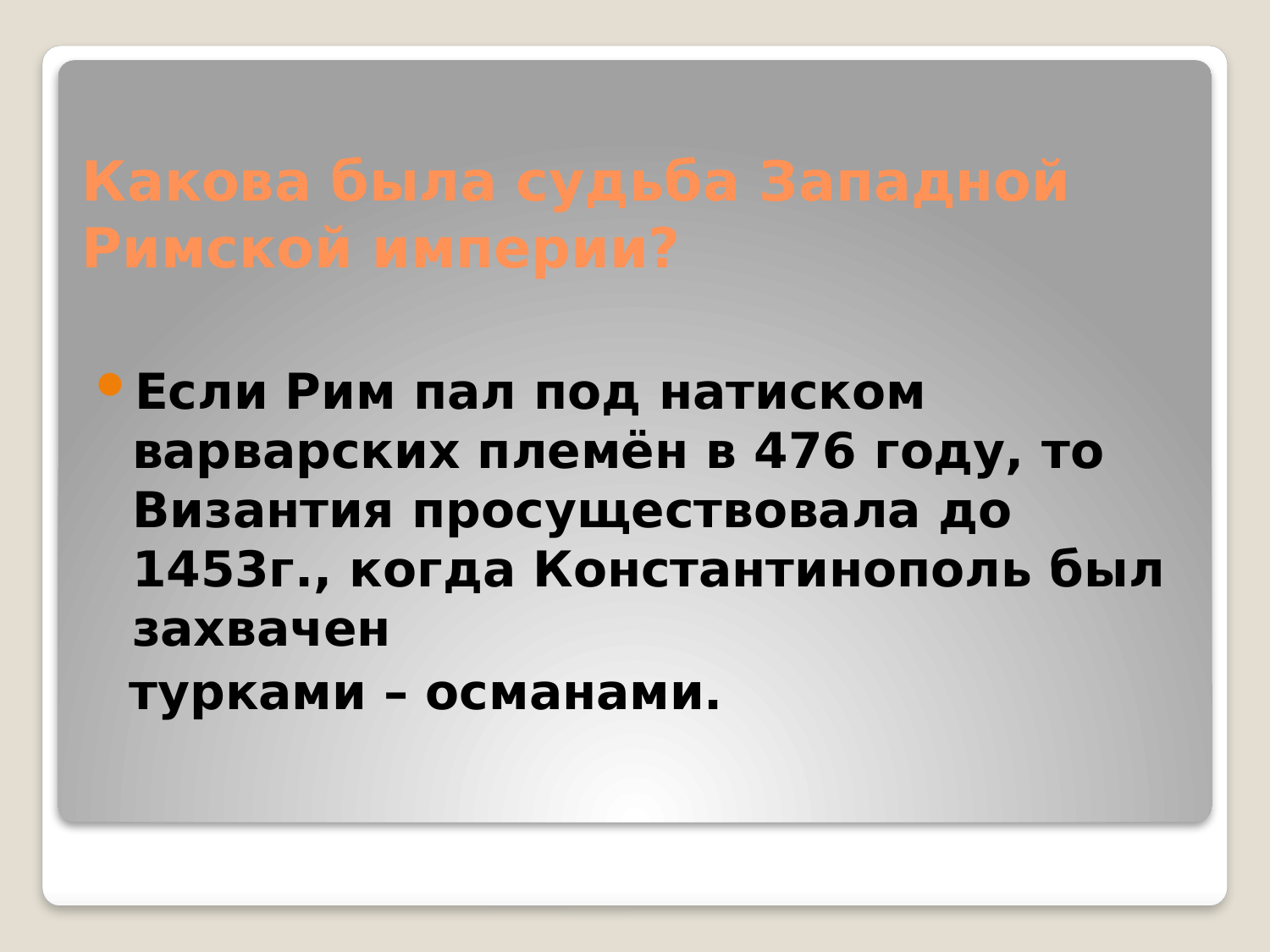

# Какова была судьба Западной Римской империи?
Если Рим пал под натиском варварских племён в 476 году, то Византия просуществовала до 1453г., когда Константинополь был захвачен
  турками – османами.